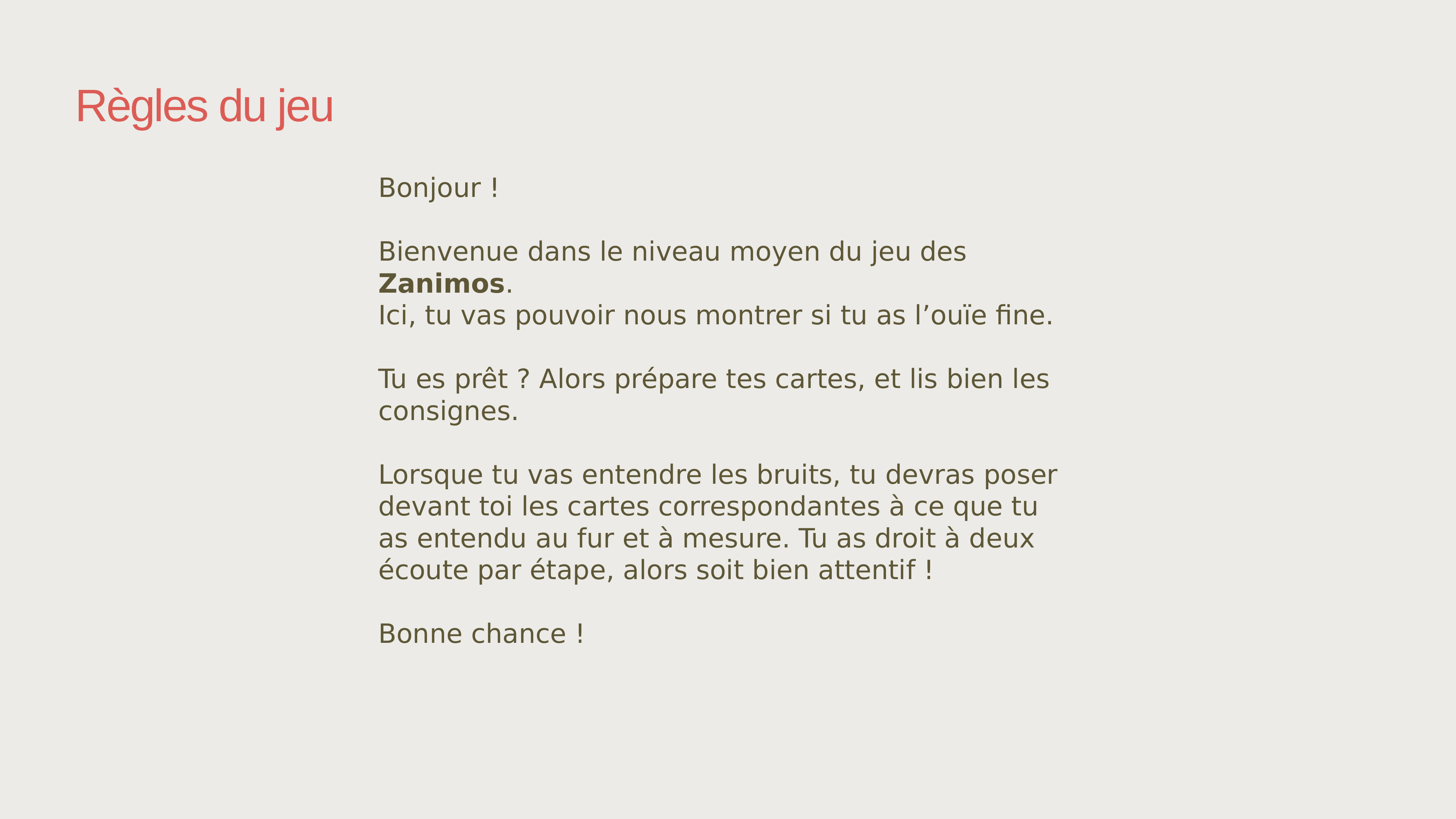

# Règles du jeu
Bonjour !

Bienvenue dans le niveau moyen du jeu des Zanimos.
Ici, tu vas pouvoir nous montrer si tu as l’ouïe fine.

Tu es prêt ? Alors prépare tes cartes, et lis bien les consignes.

Lorsque tu vas entendre les bruits, tu devras poser devant toi les cartes correspondantes à ce que tu as entendu au fur et à mesure. Tu as droit à deux écoute par étape, alors soit bien attentif !

Bonne chance !